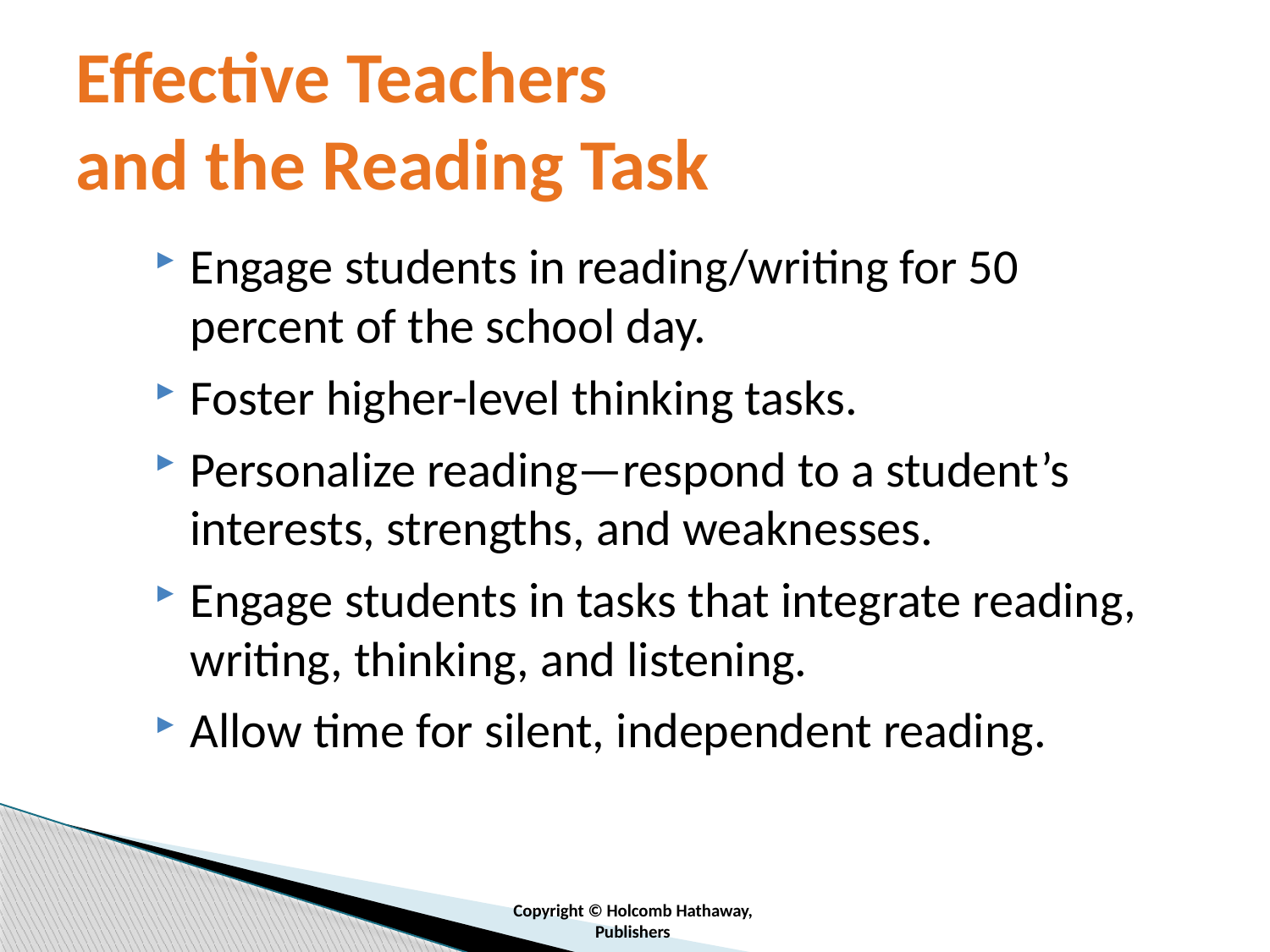

# Effective Teachers and the Reading Task
Engage students in reading/writing for 50 percent of the school day.
Foster higher-level thinking tasks.
Personalize reading—respond to a student’s interests, strengths, and weaknesses.
Engage students in tasks that integrate reading, writing, thinking, and listening.
Allow time for silent, independent reading.

Copyright © Holcomb Hathaway,
Publishers